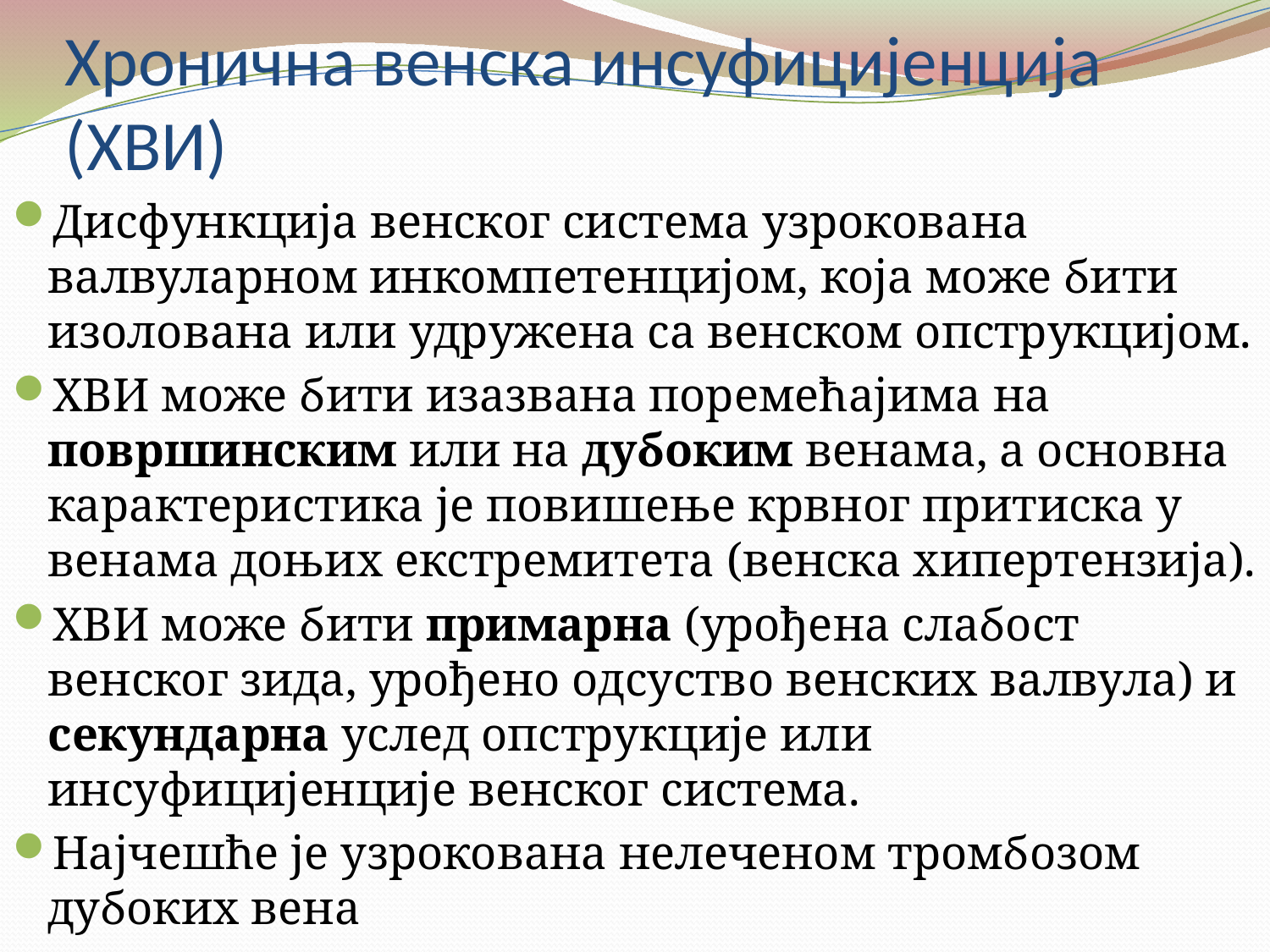

# Хронична венска инсуфицијенција (ХВИ)
Дисфункција венског система узрокована валвуларном инкомпетенцијом, која може бити изолована или удружена са венском опструкцијом.
ХВИ може бити изазвана поремећајима на површинским или на дубоким венама, а основна карактеристика је повишење крвног притиска у венама доњих екстремитета (венска хипертензија).
ХВИ може бити примарна (урођена слабост венског зида, урођено одсуство венских валвула) и секундарна услед опструкције или инсуфицијенције венског система.
Најчешће је узрокована нелеченом тромбозом дубоких вена